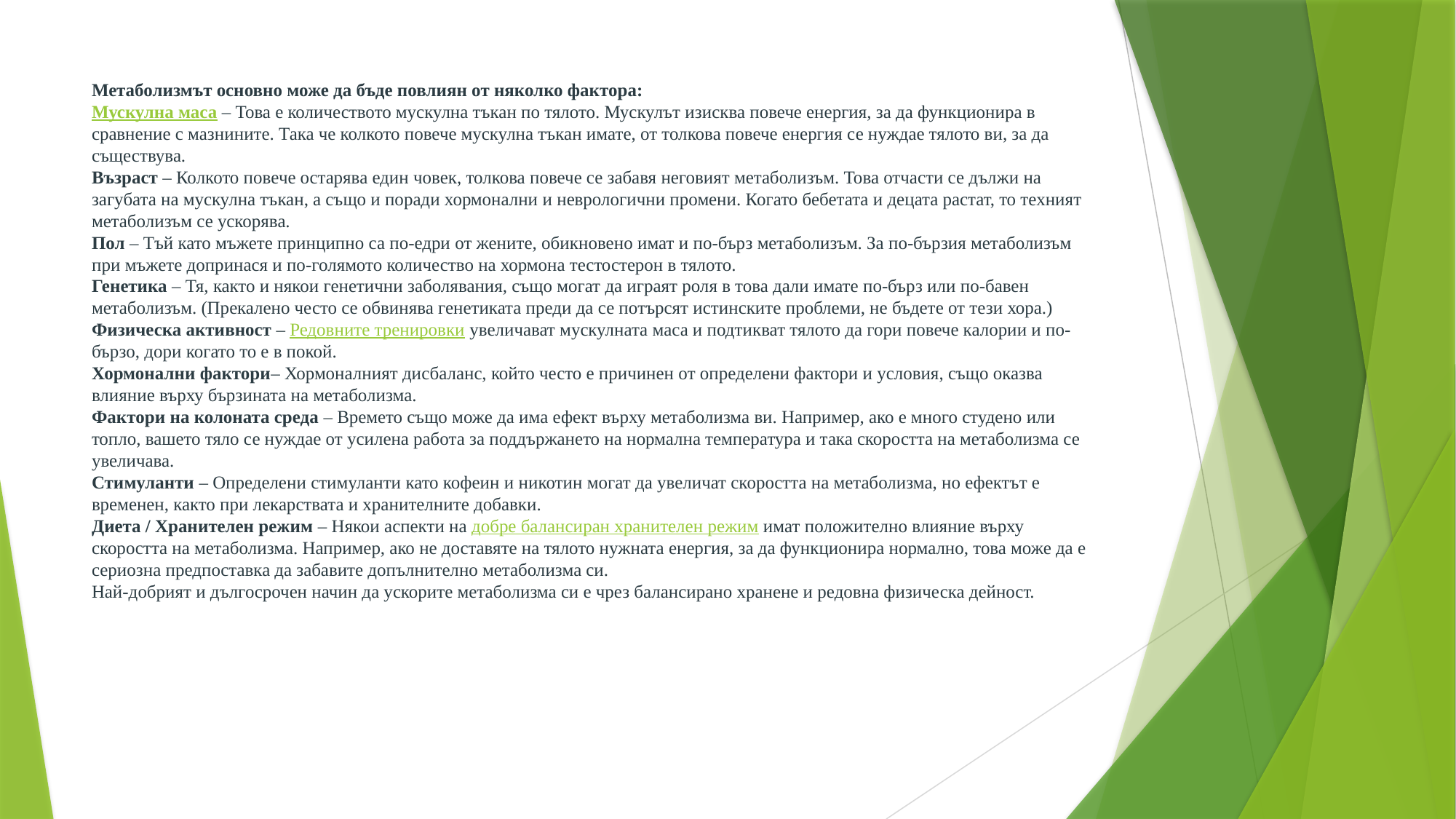

# Метаболизмът основно може да бъде повлиян от няколко фактора: Мускулна маса – Това е количеството мускулна тъкан по тялото. Мускулът изисква повече енергия, за да функционира в сравнение с мазнините. Така че колкото повече мускулна тъкан имате, от толкова повече енергия се нуждае тялото ви, за да съществува. Възраст – Колкото повече остарява един човек, толкова повече се забавя неговият метаболизъм. Това отчасти се дължи на загубата на мускулна тъкан, а също и поради хормонални и неврологични промени. Когато бебетата и децата растат, то техният метаболизъм се ускорява. Пол – Тъй като мъжете принципно са по-едри от жените, обикновено имат и по-бърз метаболизъм. За по-бързия метаболизъм при мъжете допринася и по-голямото количество на хормона тестостерон в тялото. Генетика – Тя, както и някои генетични заболявания, също могат да играят роля в това дали имате по-бърз или по-бавен метаболизъм. (Прекалено често се обвинява генетиката преди да се потърсят истинските проблеми, не бъдете от тези хора.) Физическа активност – Редовните тренировки увеличават мускулната маса и подтикват тялото да гори повече калории и по-бързо, дори когато то е в покой. Хормонални фактори– Хормоналният дисбаланс, който често е причинен от определени фактори и условия, също оказва влияние върху бързината на метаболизма. Фактори на колоната среда – Времето също може да има ефект върху метаболизма ви. Например, ако е много студено или топло, вашето тяло се нуждае от усилена работа за поддържането на нормална температура и така скоростта на метаболизма се увеличава. Стимуланти – Определени стимуланти като кофеин и никотин могат да увеличат скоростта на метаболизма, но ефектът е временен, както при лекарствата и хранителните добавки. Диета / Хранителен режим – Някои аспекти на добре балансиран хранителен режим имат положително влияние върху скоростта на метаболизма. Например, ако не доставяте на тялото нужната енергия, за да функционира нормално, това може да е сериозна предпоставка да забавите допълнително метаболизма си. Най-добрият и дългосрочен начин да ускорите метаболизма си е чрез балансирано хранене и редовна физическа дейност.